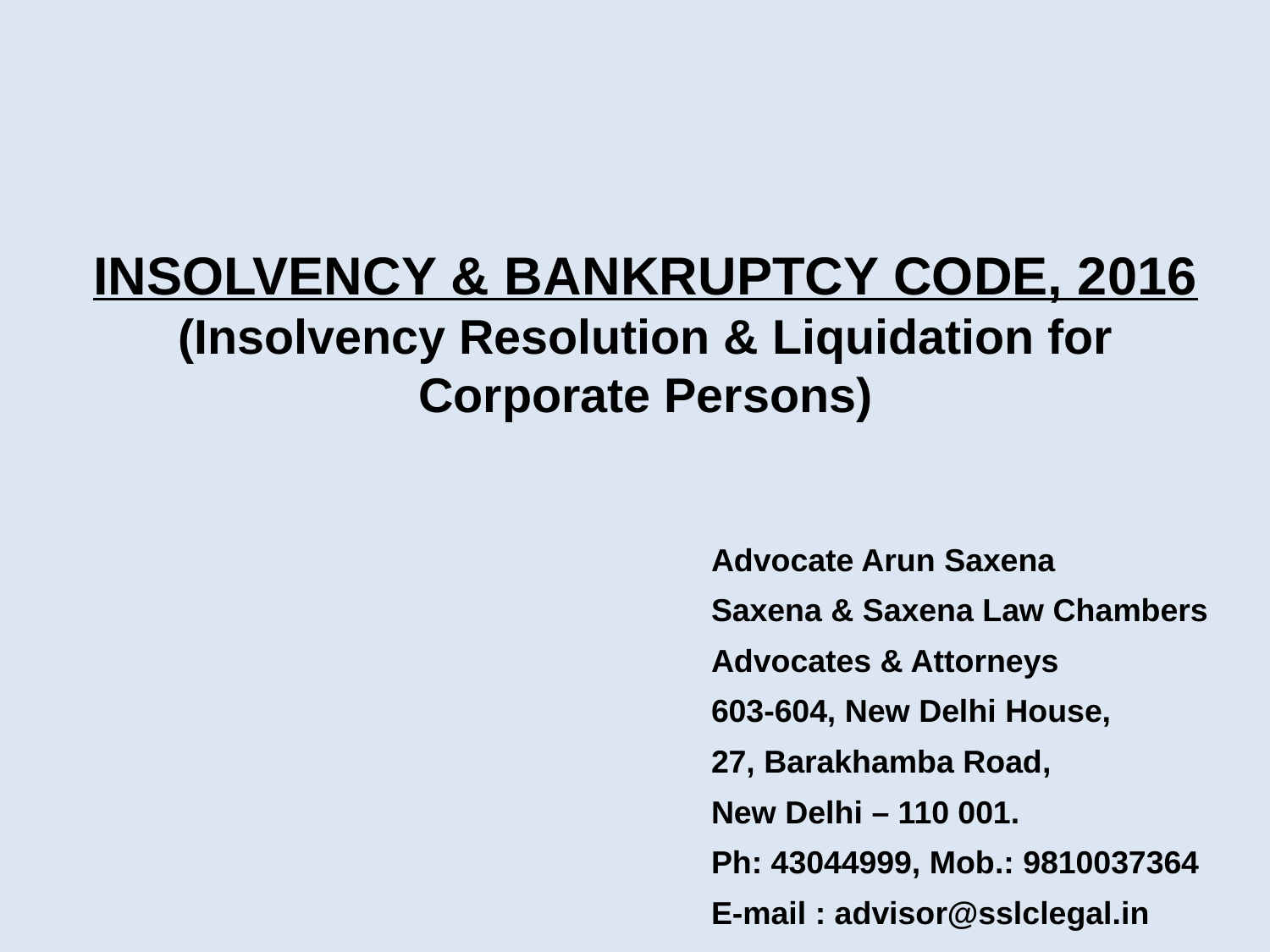

# INSOLVENCY & BANKRUPTCY CODE, 2016 (Insolvency Resolution & Liquidation for Corporate Persons)
Advocate Arun Saxena
Saxena & Saxena Law Chambers
Advocates & Attorneys
603-604, New Delhi House,
27, Barakhamba Road,
New Delhi – 110 001.
Ph: 43044999, Mob.: 9810037364
E-mail : advisor@sslclegal.in